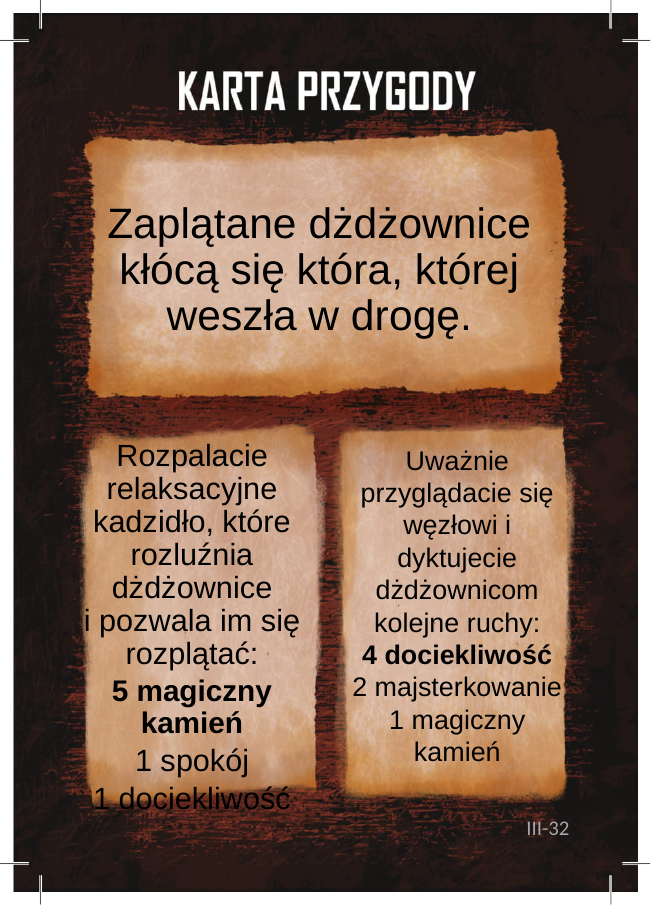

# Zaplątane dżdżownice kłócą się która, której weszła w drogę.
Uważnie przyglądacie się węzłowi i dyktujecie dżdżownicom kolejne ruchy:
4 dociekliwość
2 majsterkowanie
1 magiczny kamień
Rozpalacie relaksacyjne kadzidło, które rozluźnia dżdżownice
i pozwala im się rozplątać:
5 magiczny kamień
1 spokój
1 dociekliwość
III-32